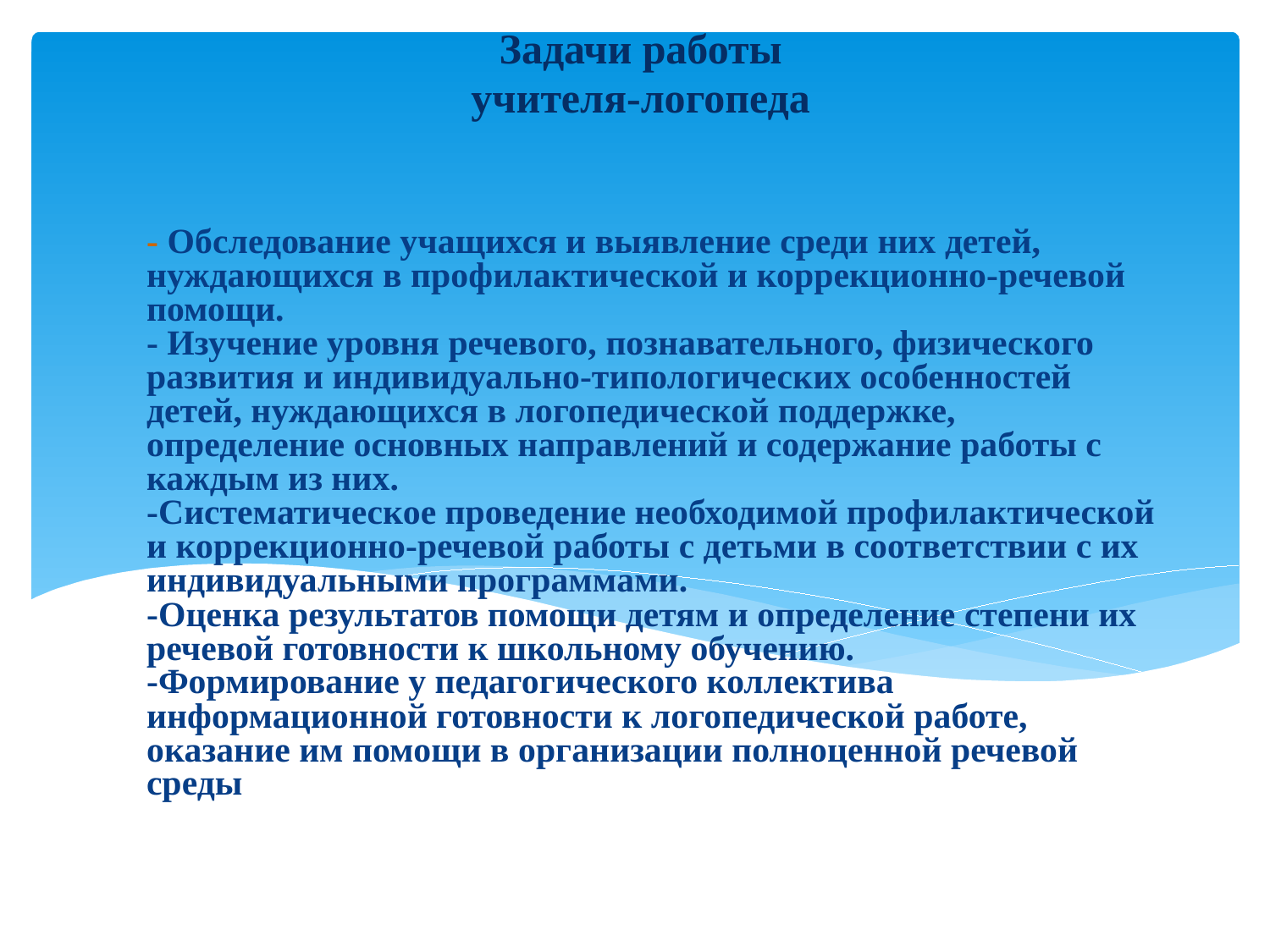

Задачи работы
учителя-логопеда

# - Обследование учащихся и выявление среди них детей, нуждающихся в профилактической и коррекционно-речевой помощи. - Изучение уровня речевого, познавательного, физического развития и индивидуально-типологических особенностей детей, нуждающихся в логопедической поддержке, определение основных направлений и содержание работы с каждым из них. -Систематическое проведение необходимой профилактической и коррекционно-речевой работы с детьми в соответствии с их индивидуальными программами. -Оценка результатов помощи детям и определение степени их речевой готовности к школьному обучению. -Формирование у педагогического коллектива информационной готовности к логопедической работе, оказание им помощи в организации полноценной речевой среды